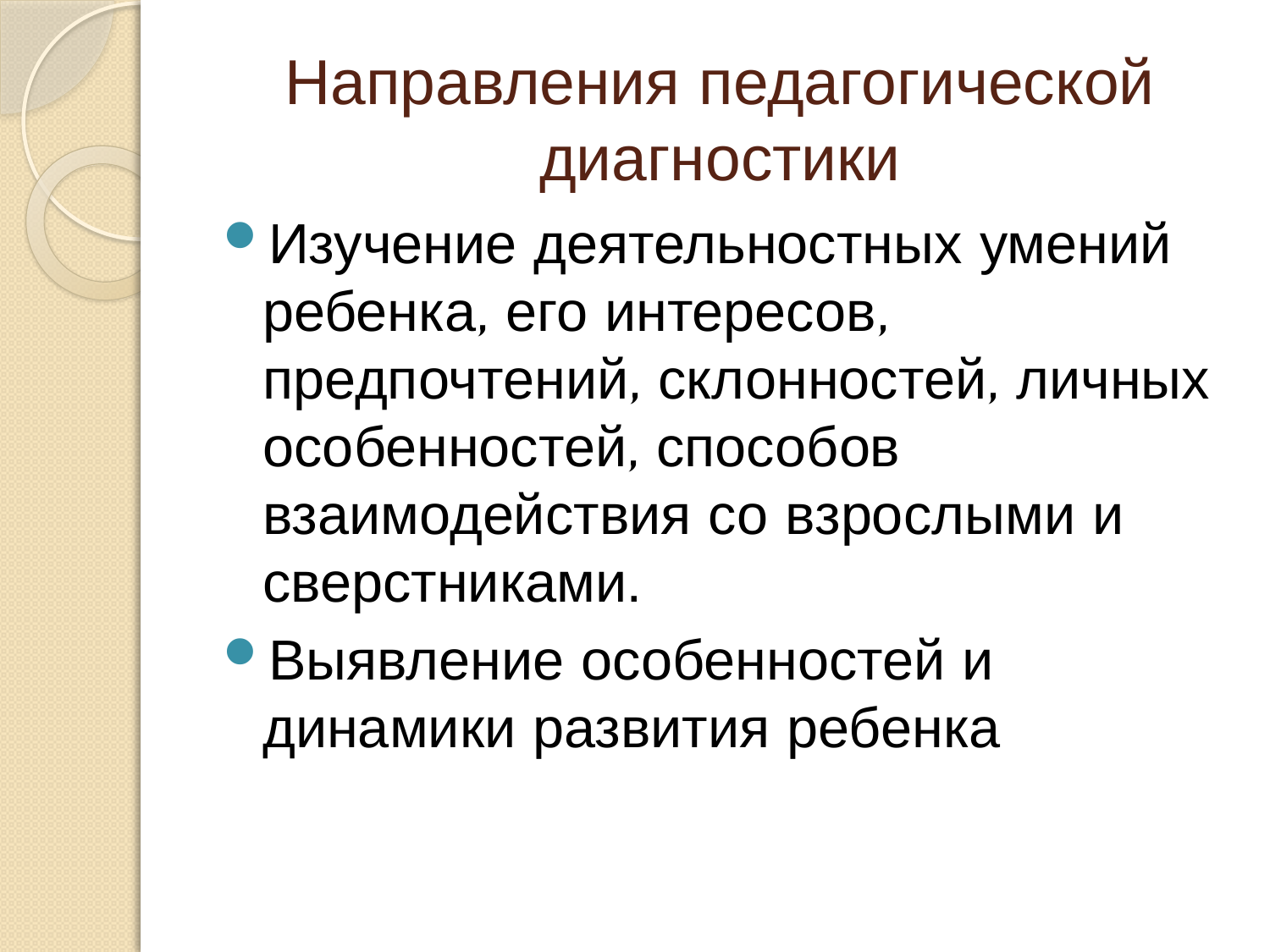

# Направления педагогической диагностики
Изучение деятельностных умений ребенка, его интересов, предпочтений, склонностей, личных особенностей, способов взаимодействия со взрослыми и сверстниками.
Выявление особенностей и динамики развития ребенка